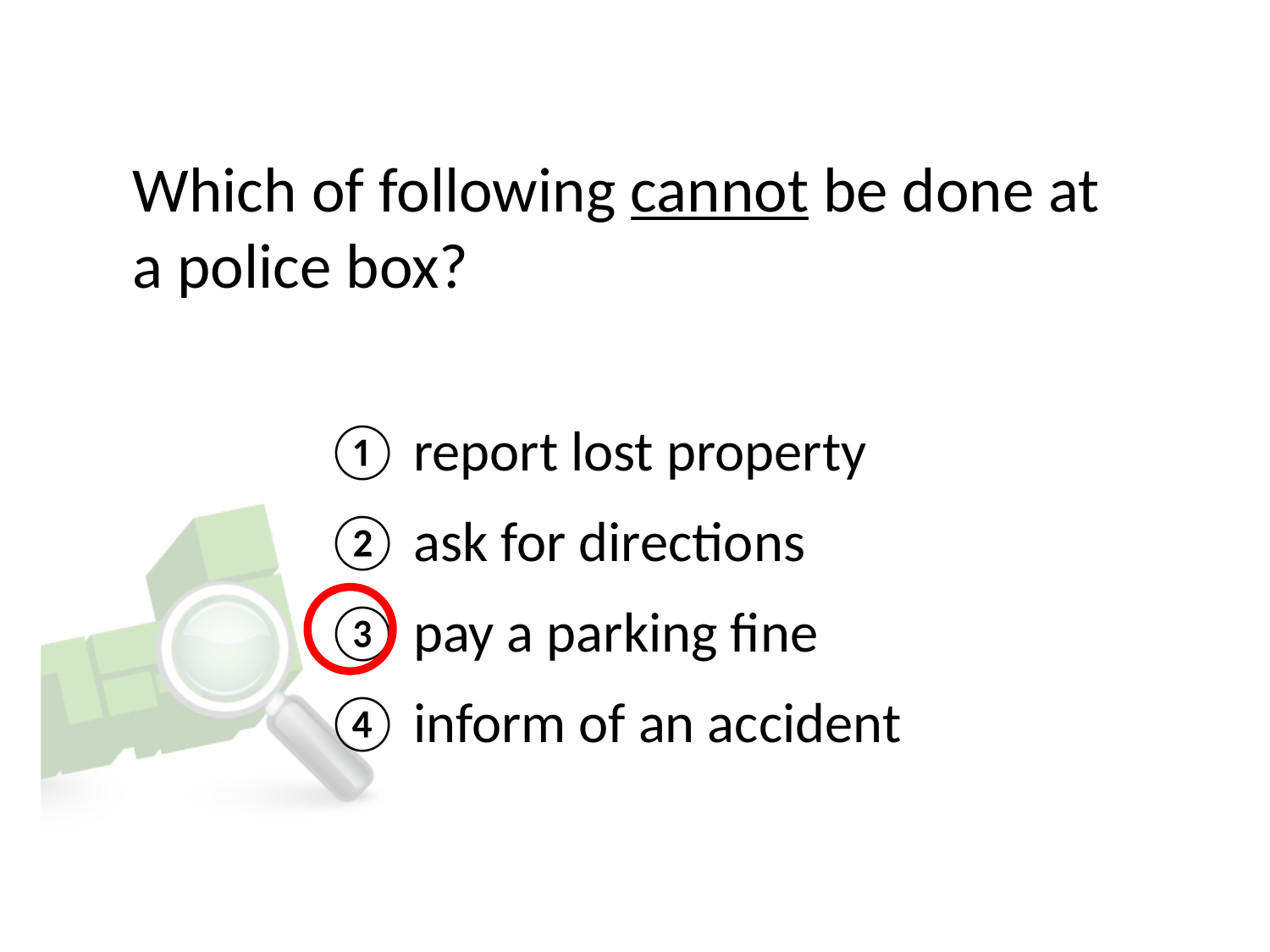

# Which of following cannot be done at a police box?
① report lost property
② ask for directions
③ pay a parking fine
④ inform of an accident